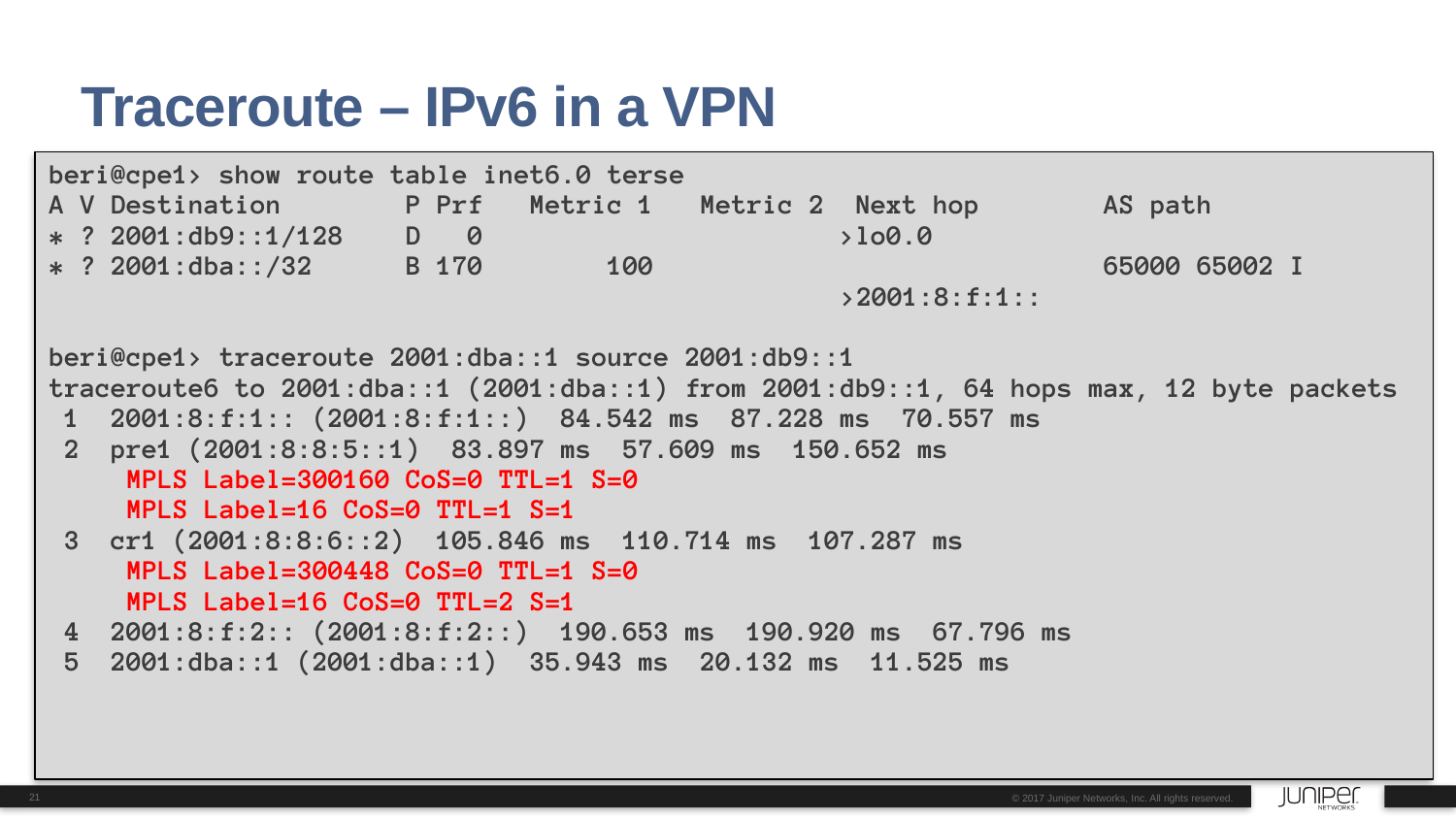

# Traceroute – IPv6 in a VPN
beri@cpe1> show route table inet6.0 terse
A V Destination        P Prf   Metric 1   Metric 2  Next hop        AS path
* ? 2001:db9::1/128    D   0                       >lo0.0
* ? 2001:dba::/32      B 170        100                             65000 65002 I
                                                   >2001:8:f:1::

beri@cpe1> traceroute 2001:dba::1 source 2001:db9::1
traceroute6 to 2001:dba::1 (2001:dba::1) from 2001:db9::1, 64 hops max, 12 byte packets
 1  2001:8:f:1:: (2001:8:f:1::)  84.542 ms  87.228 ms  70.557 ms
 2  pre1 (2001:8:8:5::1)  83.897 ms  57.609 ms  150.652 ms
     MPLS Label=300160 CoS=0 TTL=1 S=0
     MPLS Label=16 CoS=0 TTL=1 S=1
 3  cr1 (2001:8:8:6::2)  105.846 ms  110.714 ms  107.287 ms
     MPLS Label=300448 CoS=0 TTL=1 S=0
     MPLS Label=16 CoS=0 TTL=2 S=1
 4  2001:8:f:2:: (2001:8:f:2::)  190.653 ms  190.920 ms  67.796 ms
 5  2001:dba::1 (2001:dba::1)  35.943 ms  20.132 ms  11.525 ms